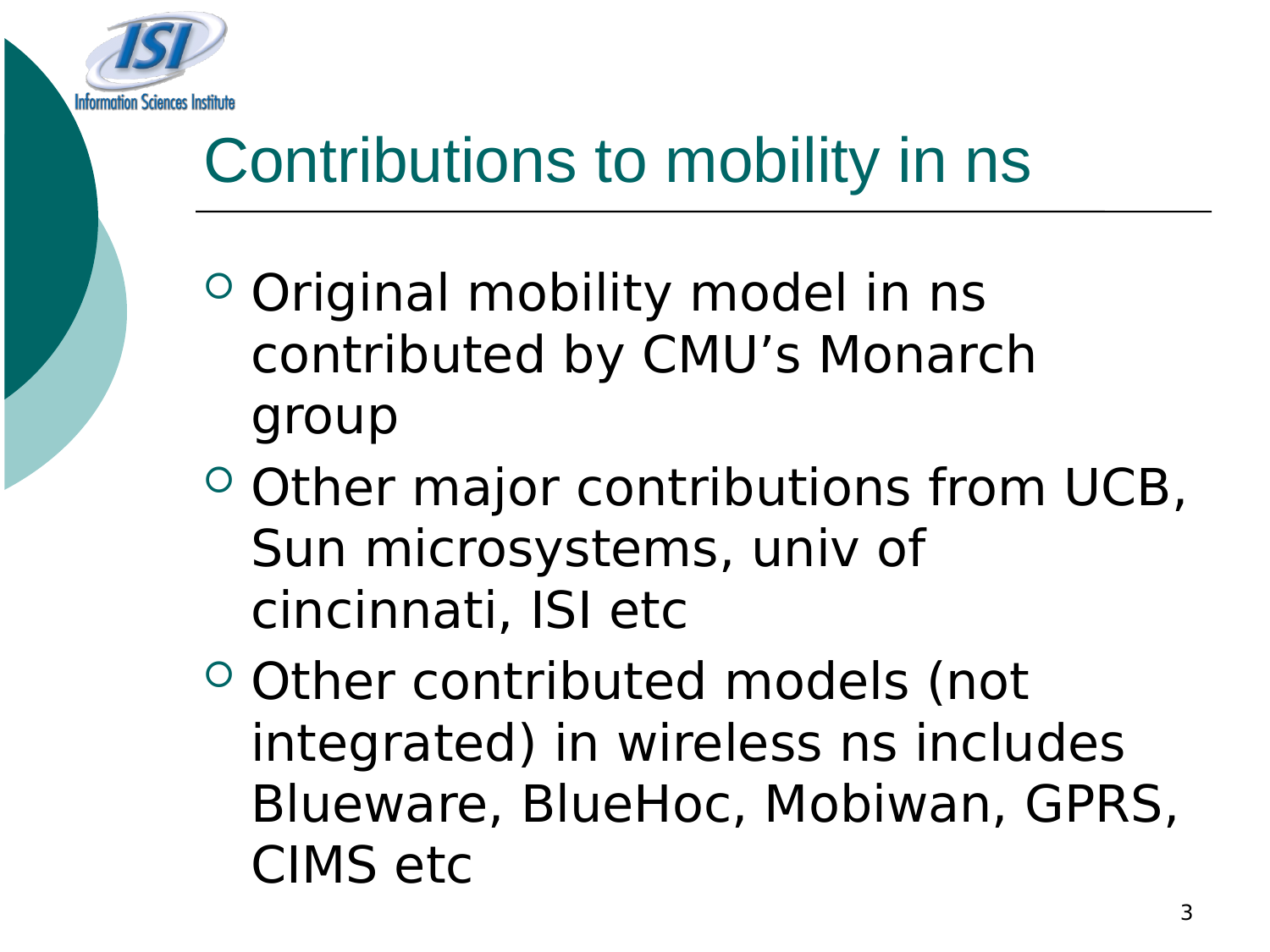

# Contributions to mobility in ns
Original mobility model in ns contributed by CMU’s Monarch group
Other major contributions from UCB, Sun microsystems, univ of cincinnati, ISI etc
Other contributed models (not integrated) in wireless ns includes Blueware, BlueHoc, Mobiwan, GPRS, CIMS etc
3